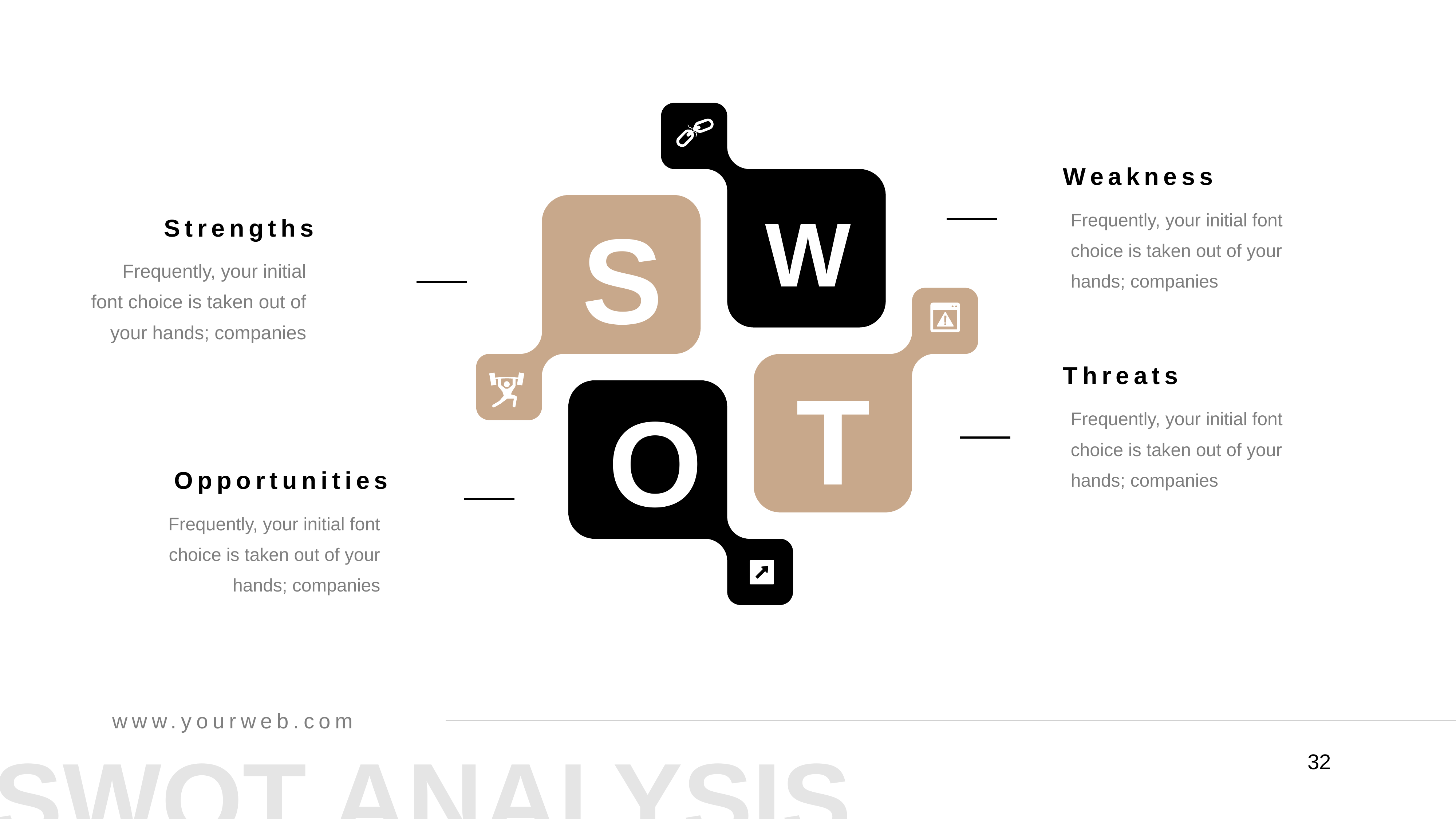

Weakness
Frequently, your initial font choice is taken out of your hands; companies

Strengths
Frequently, your initial font choice is taken out of your hands; companies
W
S

Threats
Frequently, your initial font choice is taken out of your hands; companies

T
O
Opportunities
Frequently, your initial font choice is taken out of your hands; companies

www.yourweb.com
SWOT ANALYSIS